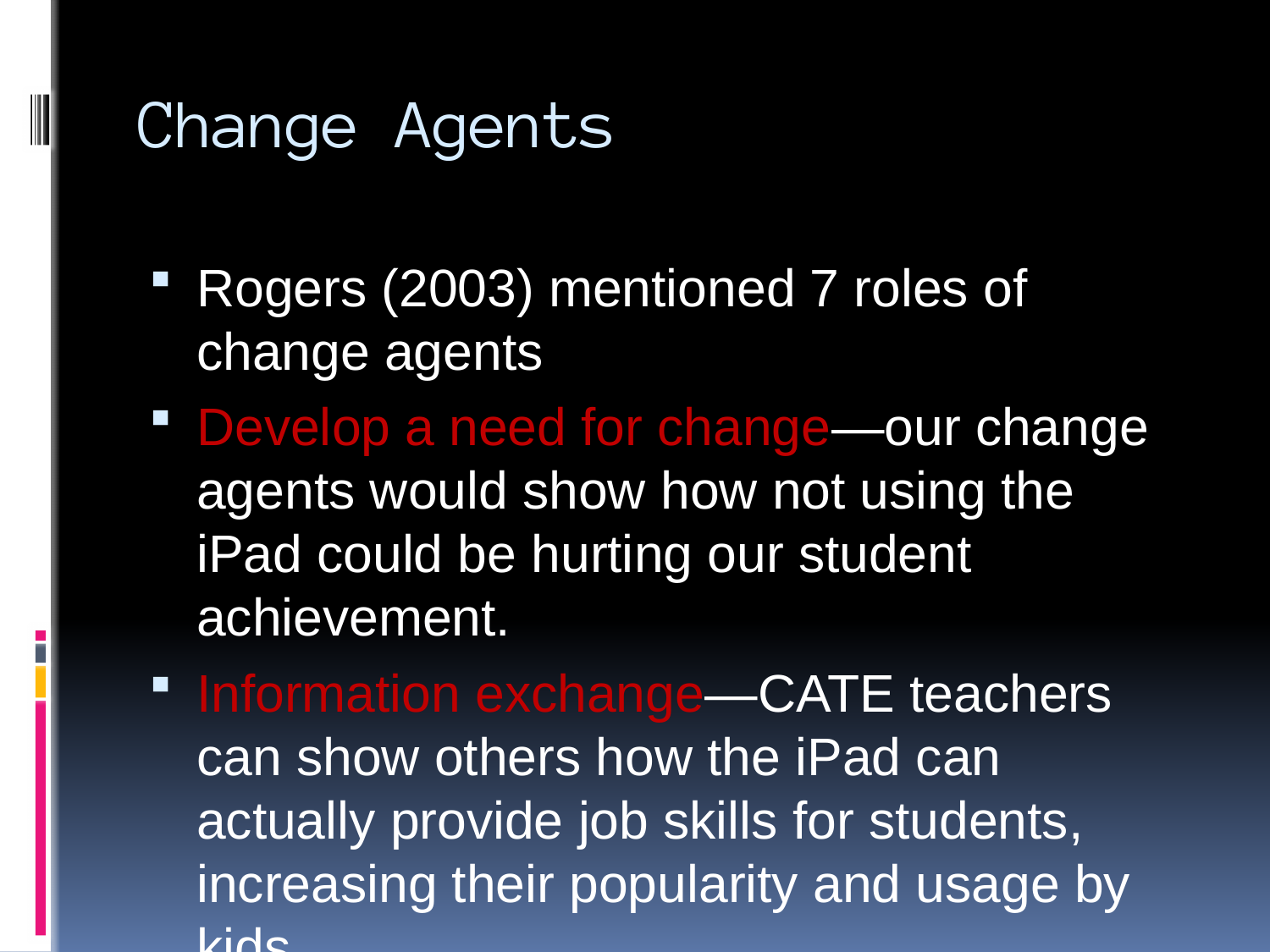

# Change Agents
Rogers (2003) mentioned 7 roles of change agents
Develop a need for change—our change agents would show how not using the iPad could be hurting our student achievement.
Information exchange—CATE teachers can show others how the iPad can actually provide job skills for students, increasing their popularity and usage by kids.